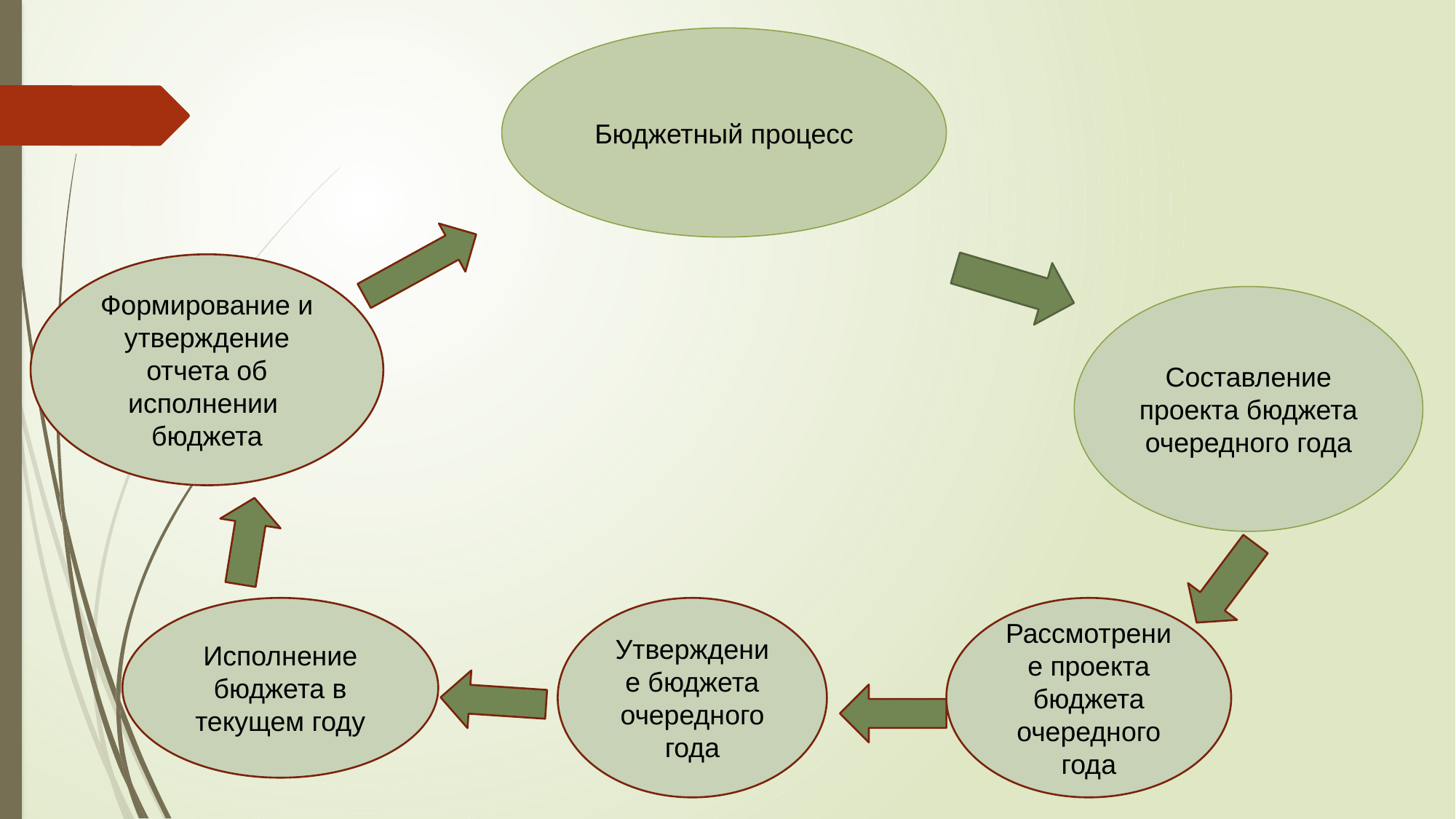

Бюджетный процесс

Формирование и утверждение отчета об исполнении  бюджета
Составление проекта бюджета очередного года

Исполнение бюджета в текущем году
Утверждение бюджета очередного года
Рассмотрение проекта бюджета очередного года